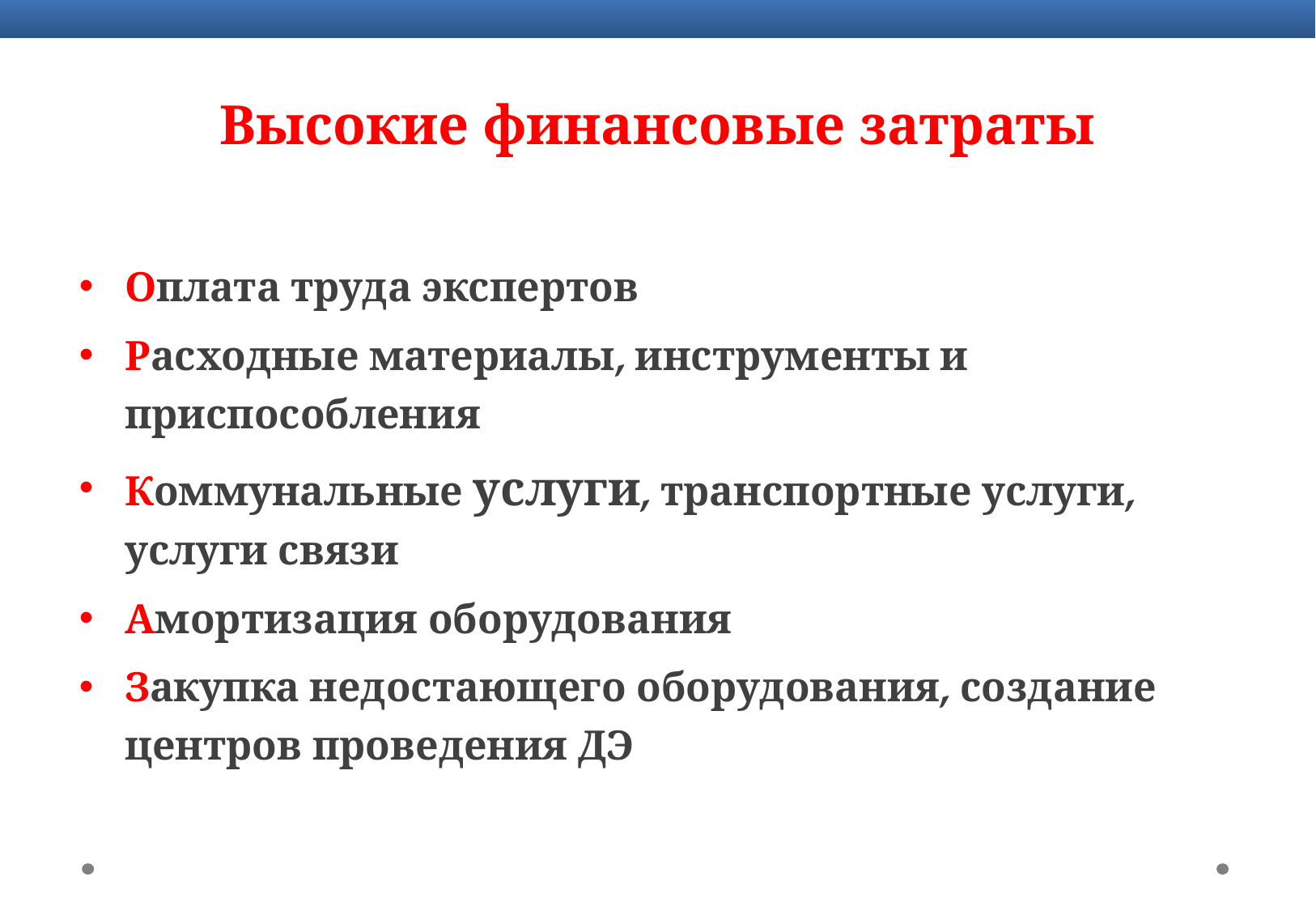

# Высокие финансовые затраты
Оплата труда экспертов
Расходные материалы, инструменты и приспособления
Коммунальные услуги, транспортные услуги, услуги связи
Амортизация оборудования
Закупка недостающего оборудования, создание центров проведения ДЭ